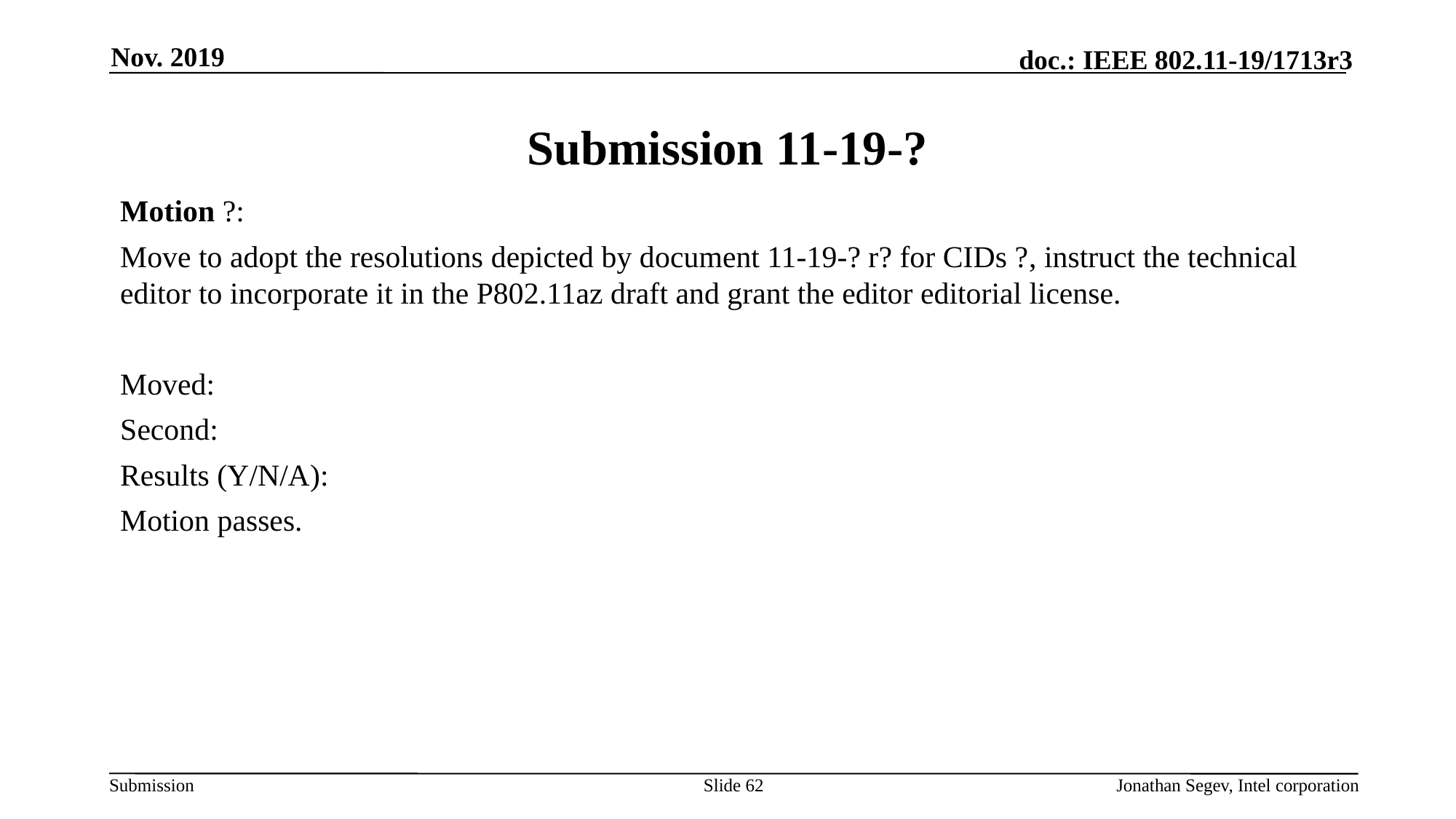

Nov. 2019
# Submission 11-19-?
Motion ?:
Move to adopt the resolutions depicted by document 11-19-? r? for CIDs ?, instruct the technical editor to incorporate it in the P802.11az draft and grant the editor editorial license.

Moved:
Second:
Results (Y/N/A):
Motion passes.

Slide 62
Jonathan Segev, Intel corporation